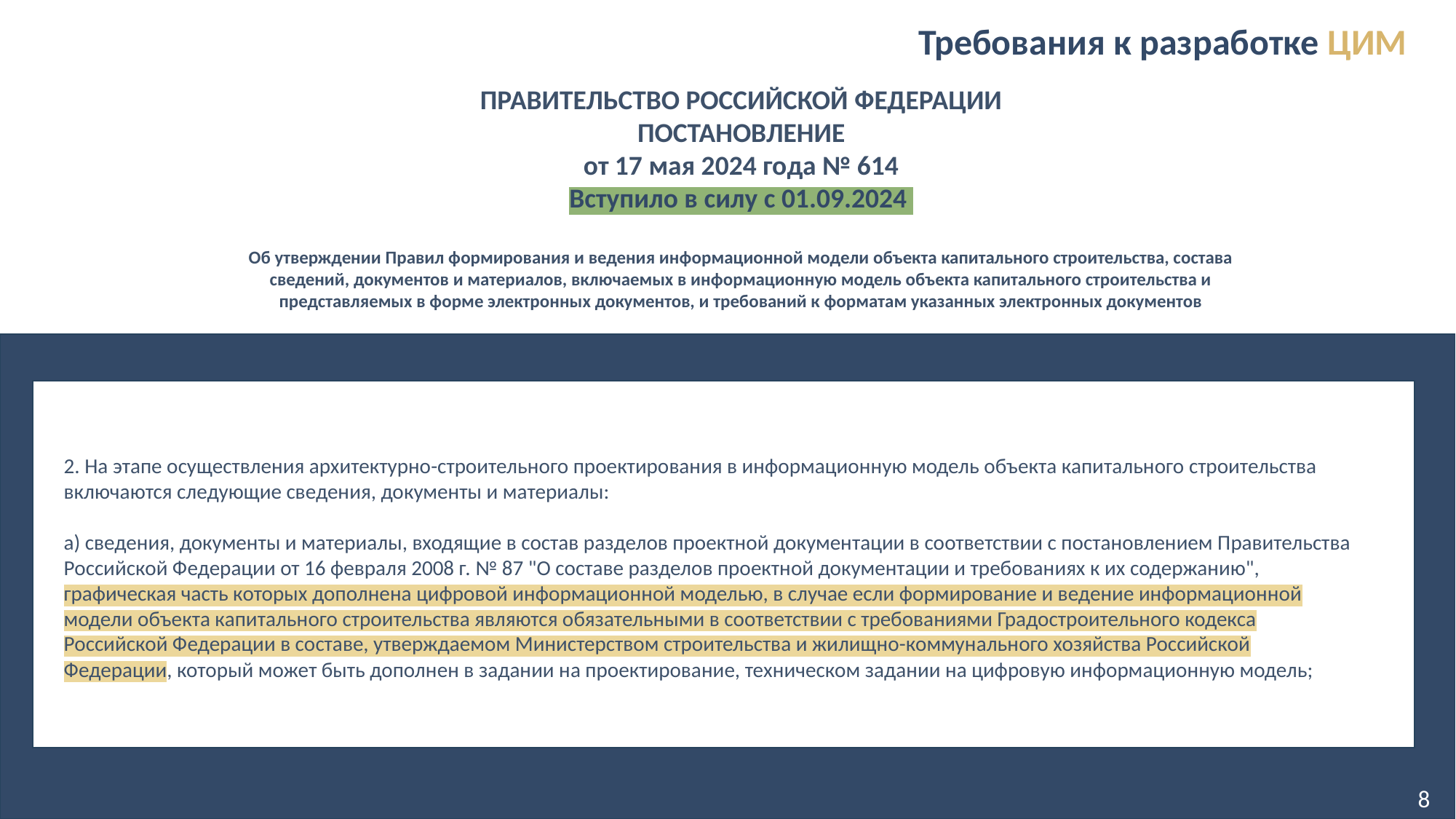

# Требования к разработке ЦИМ
ПРАВИТЕЛЬСТВО РОССИЙСКОЙ ФЕДЕРАЦИИ
ПОСТАНОВЛЕНИЕ
от 17 мая 2024 года № 614
Вступило в силу с 01.09.2024

Об утверждении Правил формирования и ведения информационной модели объекта капитального строительства, состава сведений, документов и материалов, включаемых в информационную модель объекта капитального строительства и представляемых в форме электронных документов, и требований к форматам указанных электронных документов

2. На этапе осуществления архитектурно-строительного проектирования в информационную модель объекта капитального строительства включаются следующие сведения, документы и материалы:

а) сведения, документы и материалы, входящие в состав разделов проектной документации в соответствии с постановлением Правительства Российской Федерации от 16 февраля 2008 г. № 87 "О составе разделов проектной документации и требованиях к их содержанию", графическая часть которых дополнена цифровой информационной моделью, в случае если формирование и ведение информационной модели объекта капитального строительства являются обязательными в соответствии с требованиями Градостроительного кодекса Российской Федерации в составе, утверждаемом Министерством строительства и жилищно-коммунального хозяйства Российской Федерации, который может быть дополнен в задании на проектирование, техническом задании на цифровую информационную модель;
8